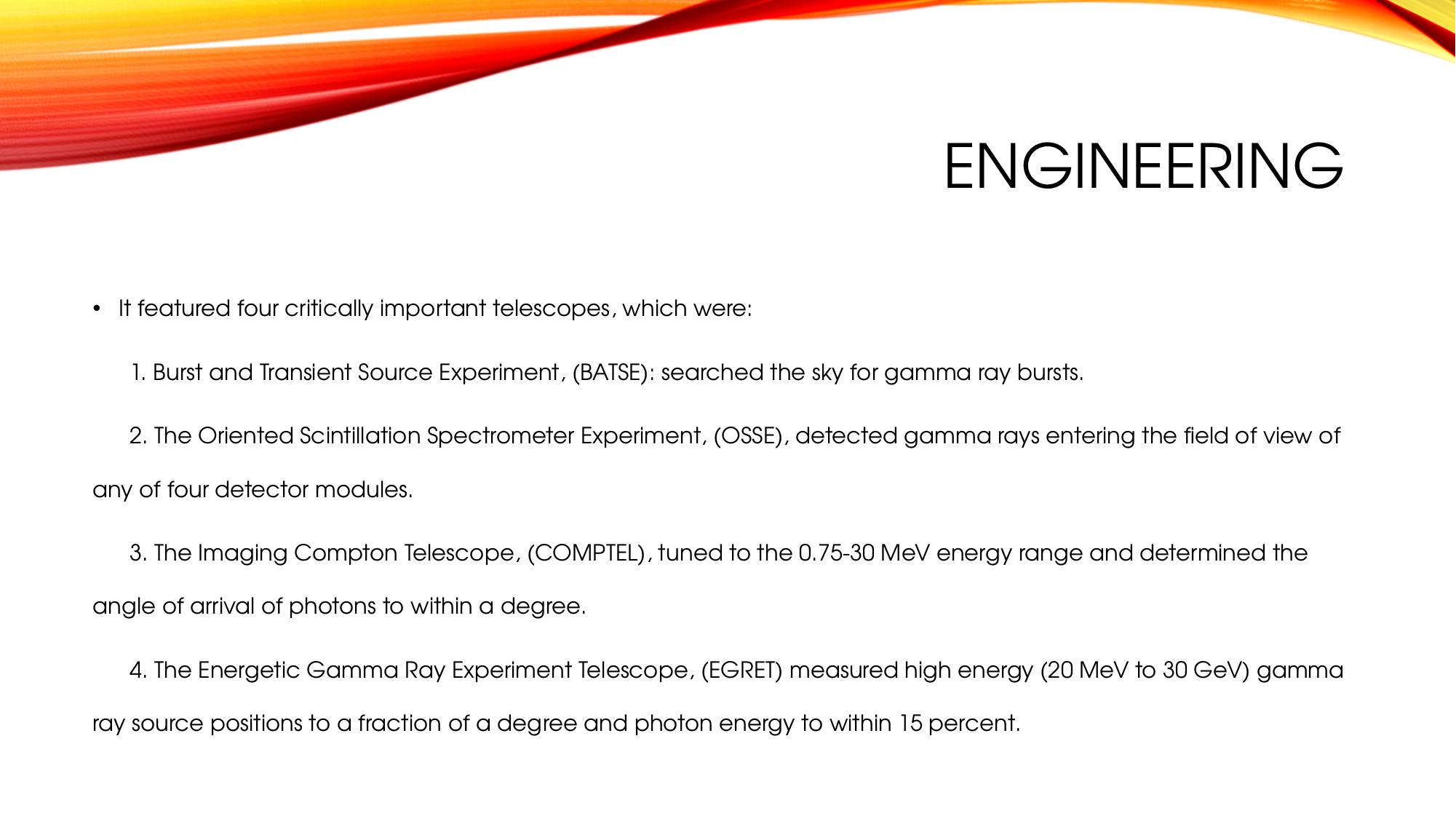

# Engineering
It featured four critically important telescopes, which were:
      1. Burst and Transient Source Experiment, (BATSE): searched the sky for gamma ray bursts.
      2. The Oriented Scintillation Spectrometer Experiment, (OSSE), detected gamma rays entering the field of view of any of four detector modules.
      3. The Imaging Compton Telescope, (COMPTEL), tuned to the 0.75-30 MeV energy range and determined the angle of arrival of photons to within a degree.
      4. The Energetic Gamma Ray Experiment Telescope, (EGRET) measured high energy (20 MeV to 30 GeV) gamma ray source positions to a fraction of a degree and photon energy to within 15 percent.